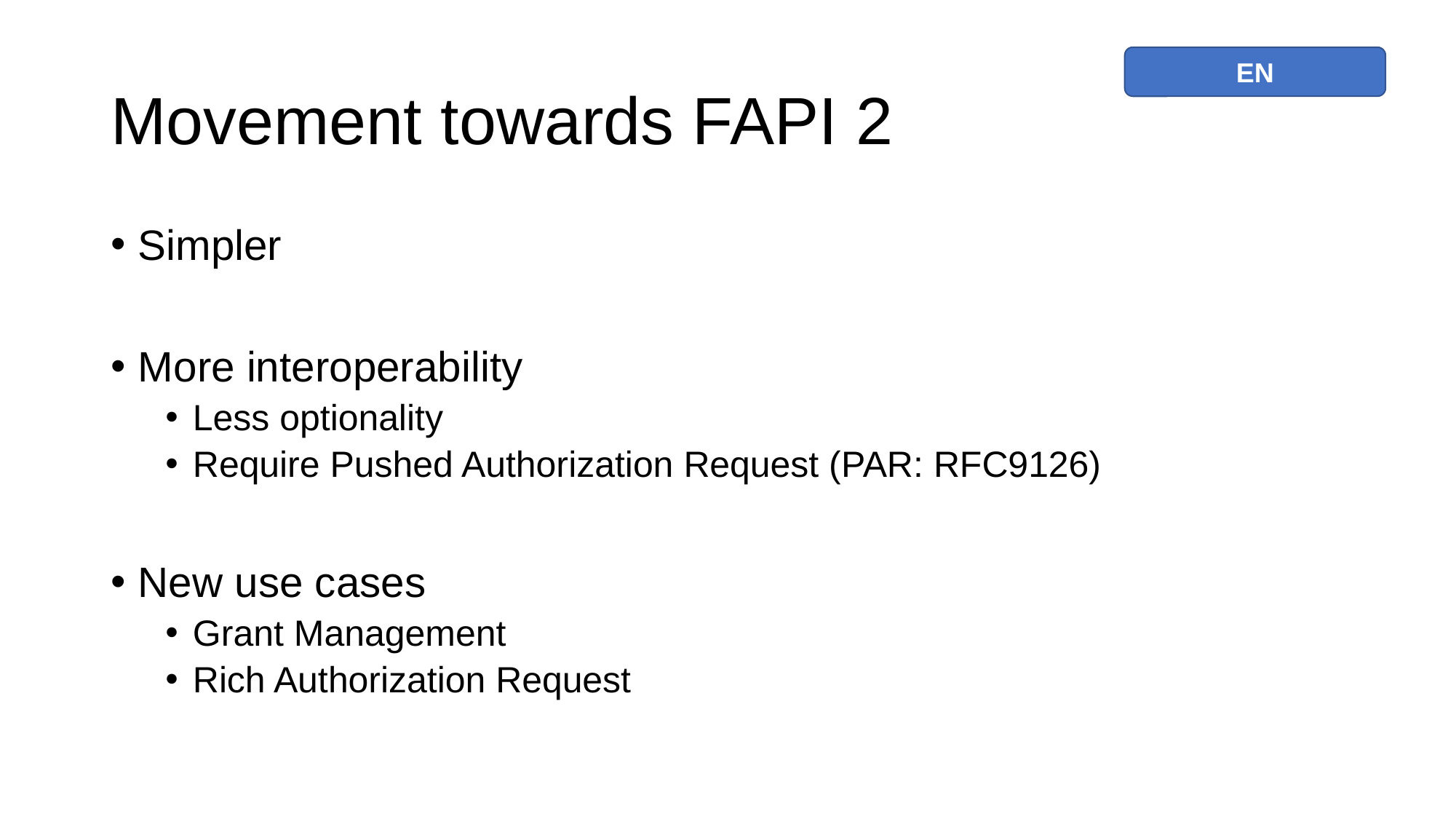

# Movement towards FAPI 2
EN
Simpler

More interoperability
Less optionality
Require Pushed Authorization Request (PAR: RFC9126)

New use cases
Grant Management
Rich Authorization Request